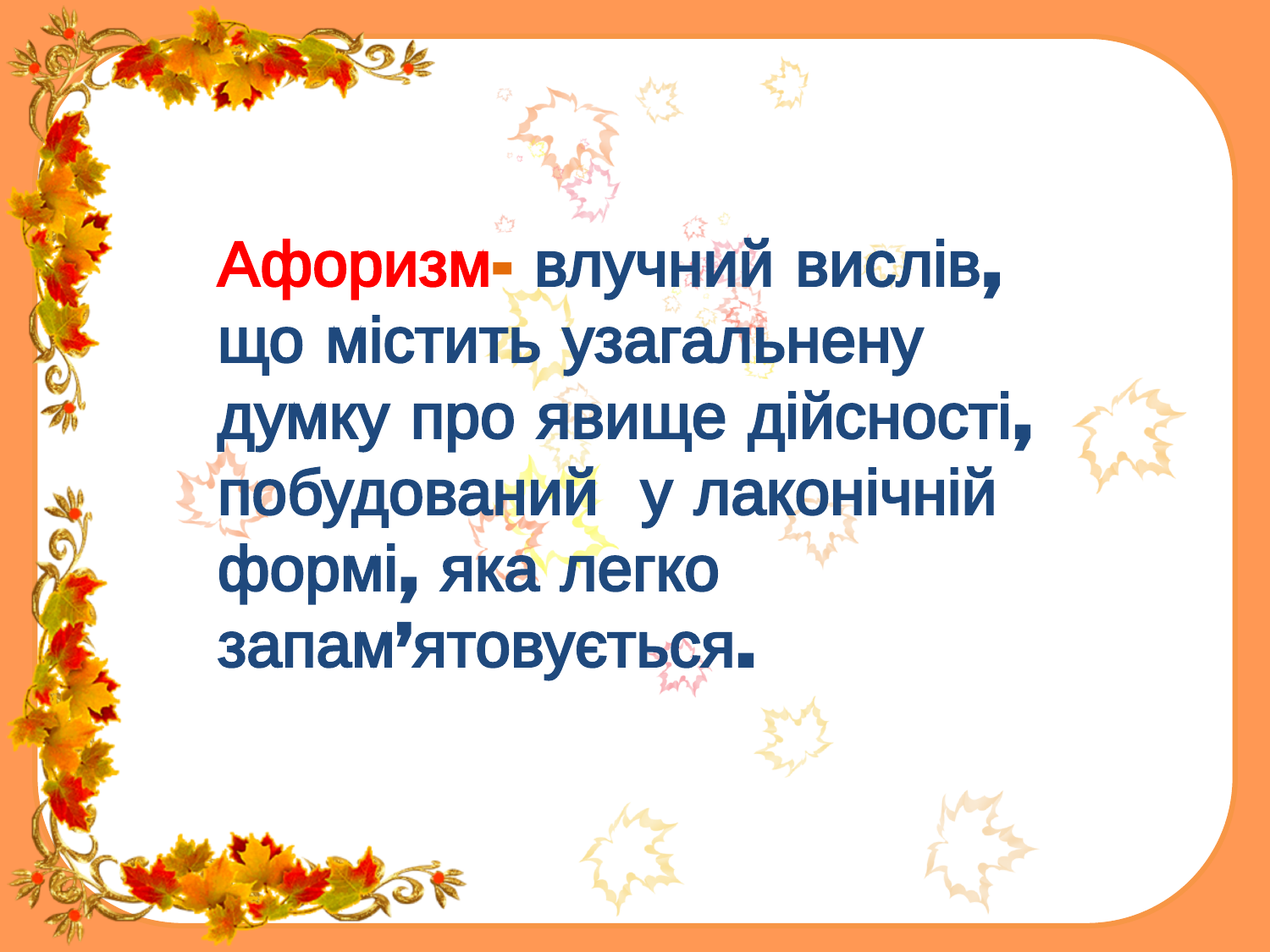

Афоризм- влучний вислів, що містить узагальнену думку про явище дійсності,  побудований  у лаконічній формі, яка легко запам’ятовується.